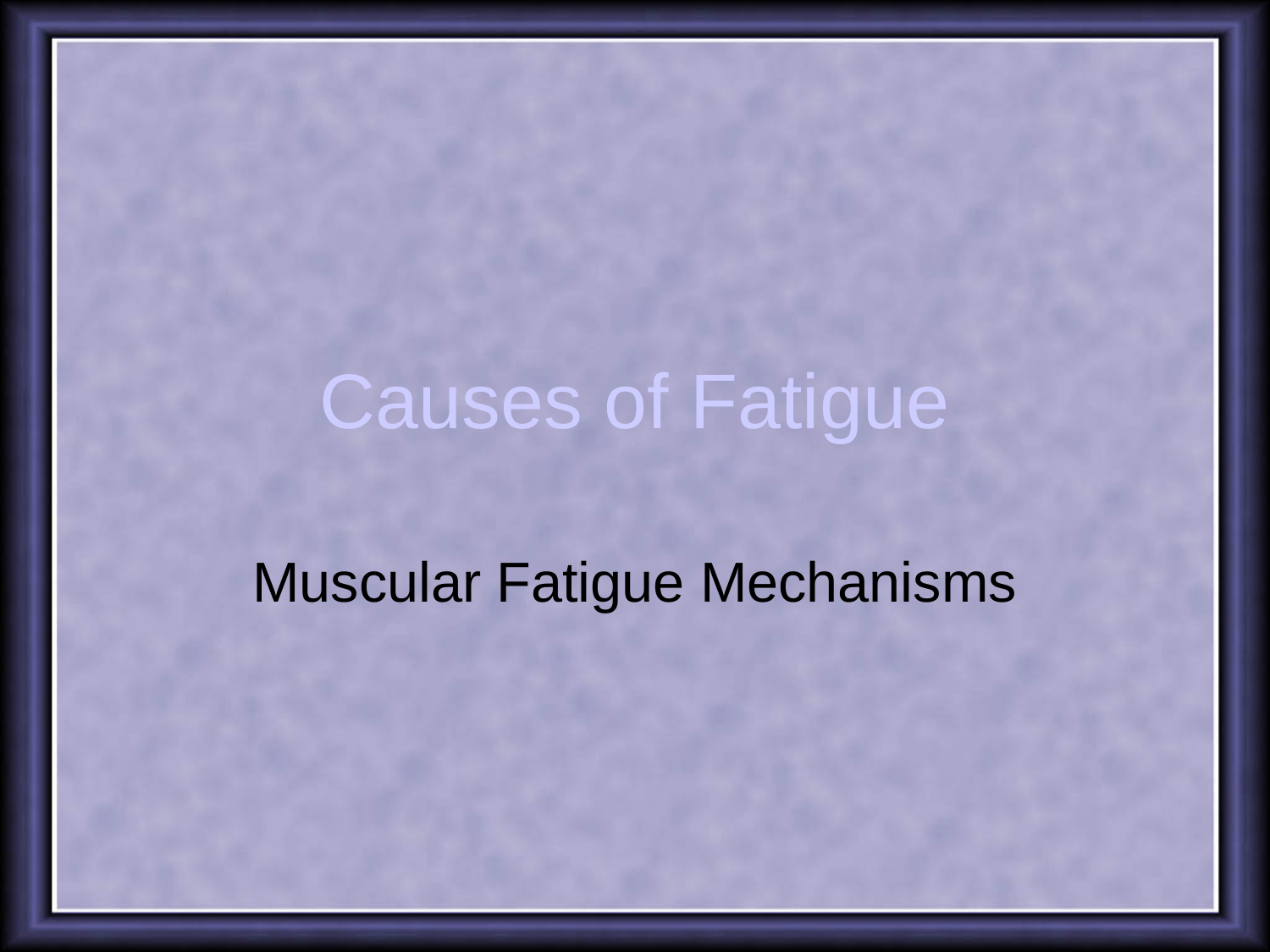

# Causes of Fatigue
Muscular Fatigue Mechanisms